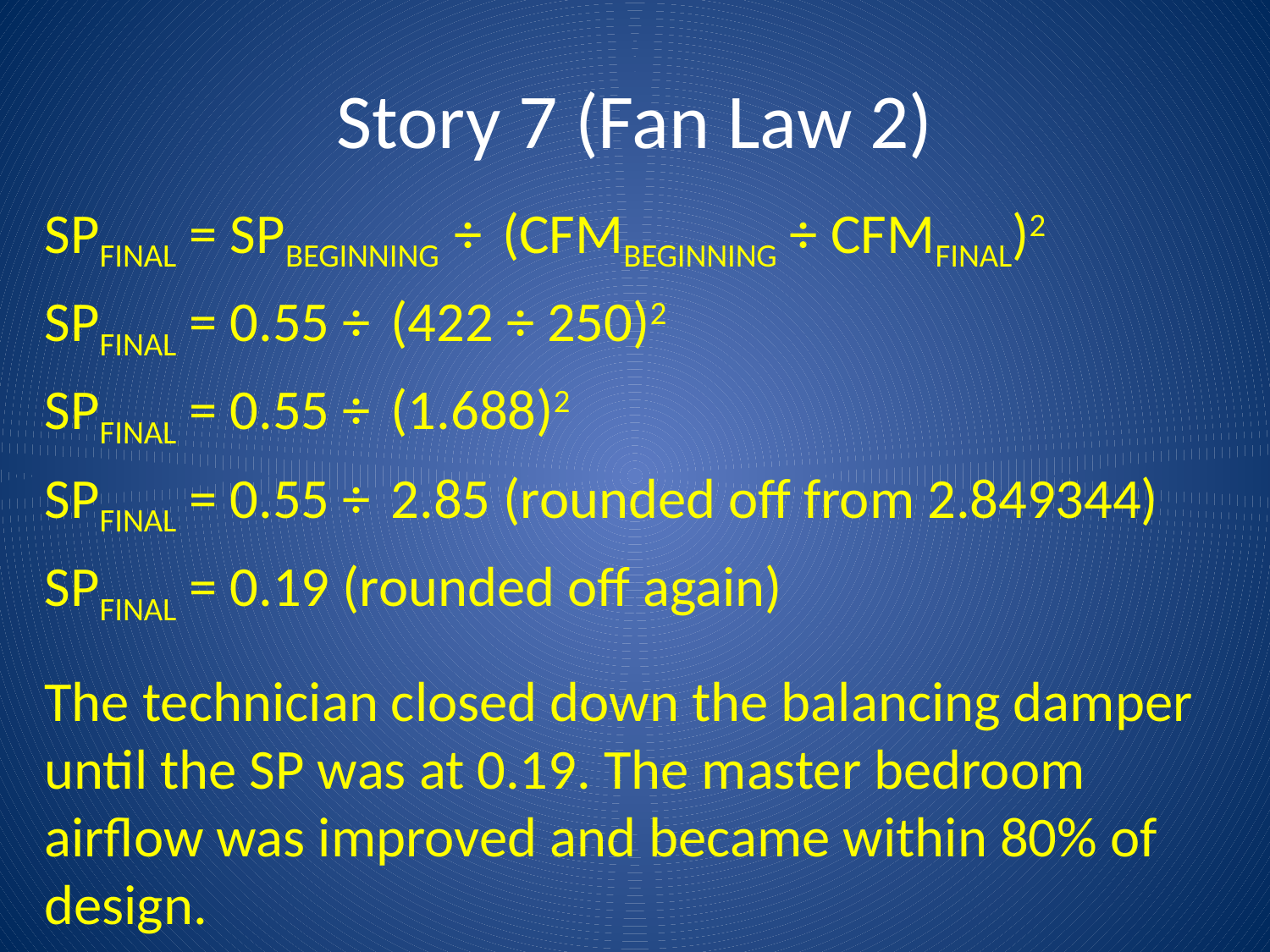

# Story 7 (Fan Law 2)
SPFINAL = SPBEGINNING  ÷  (CFMBEGINNING ÷ CFMFINAL)2
SPFINAL = 0.55 ÷  (422 ÷ 250)2
SPFINAL = 0.55 ÷  (1.688)2
SPFINAL = 0.55 ÷  2.85 (rounded off from 2.849344)
SPFINAL = 0.19 (rounded off again)

The technician closed down the balancing damper until the SP was at 0.19. The master bedroom airflow was improved and became within 80% of design.